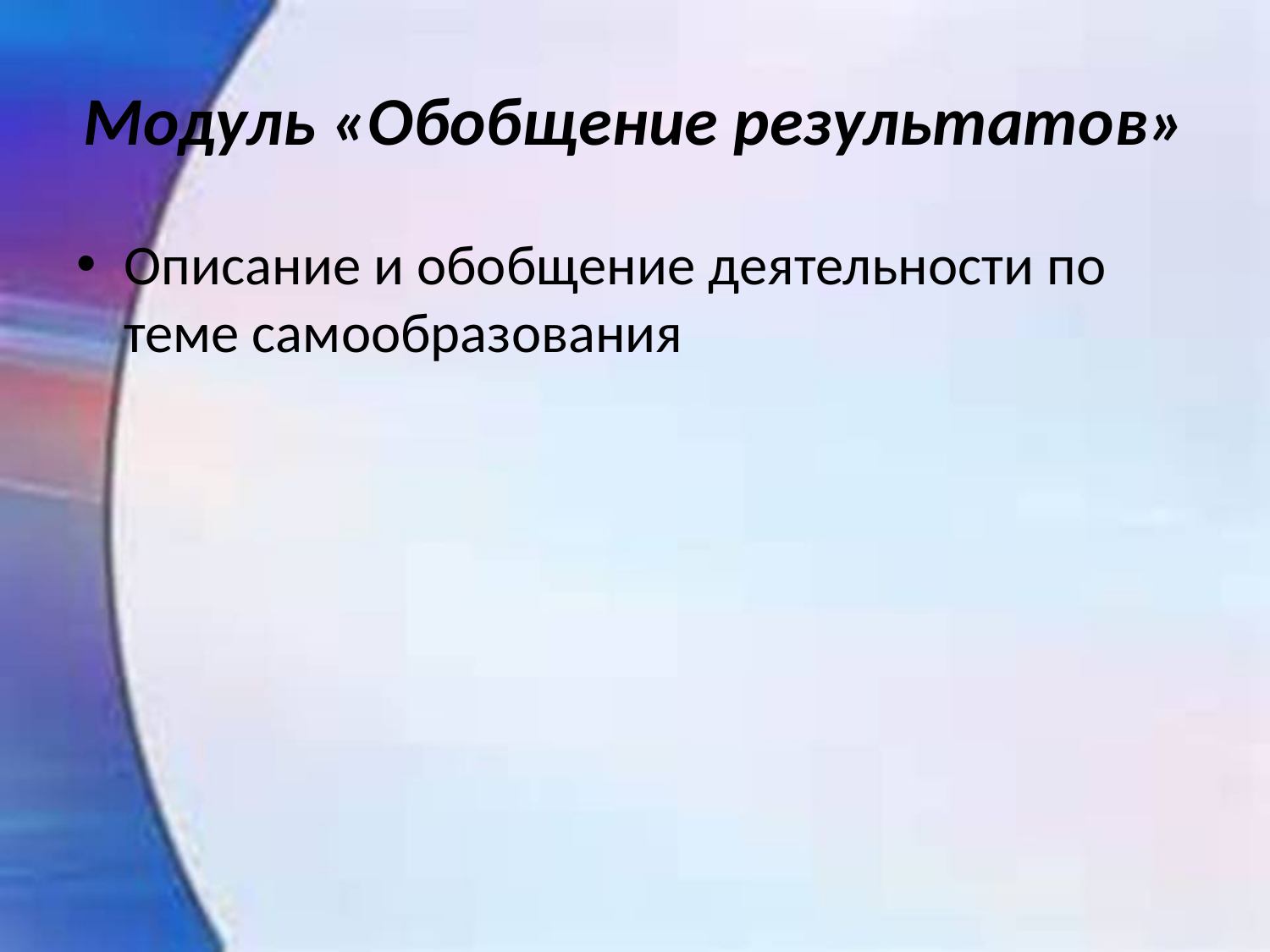

# Модуль «Обобщение результатов»
Описание и обобщение деятельности по теме самообразования